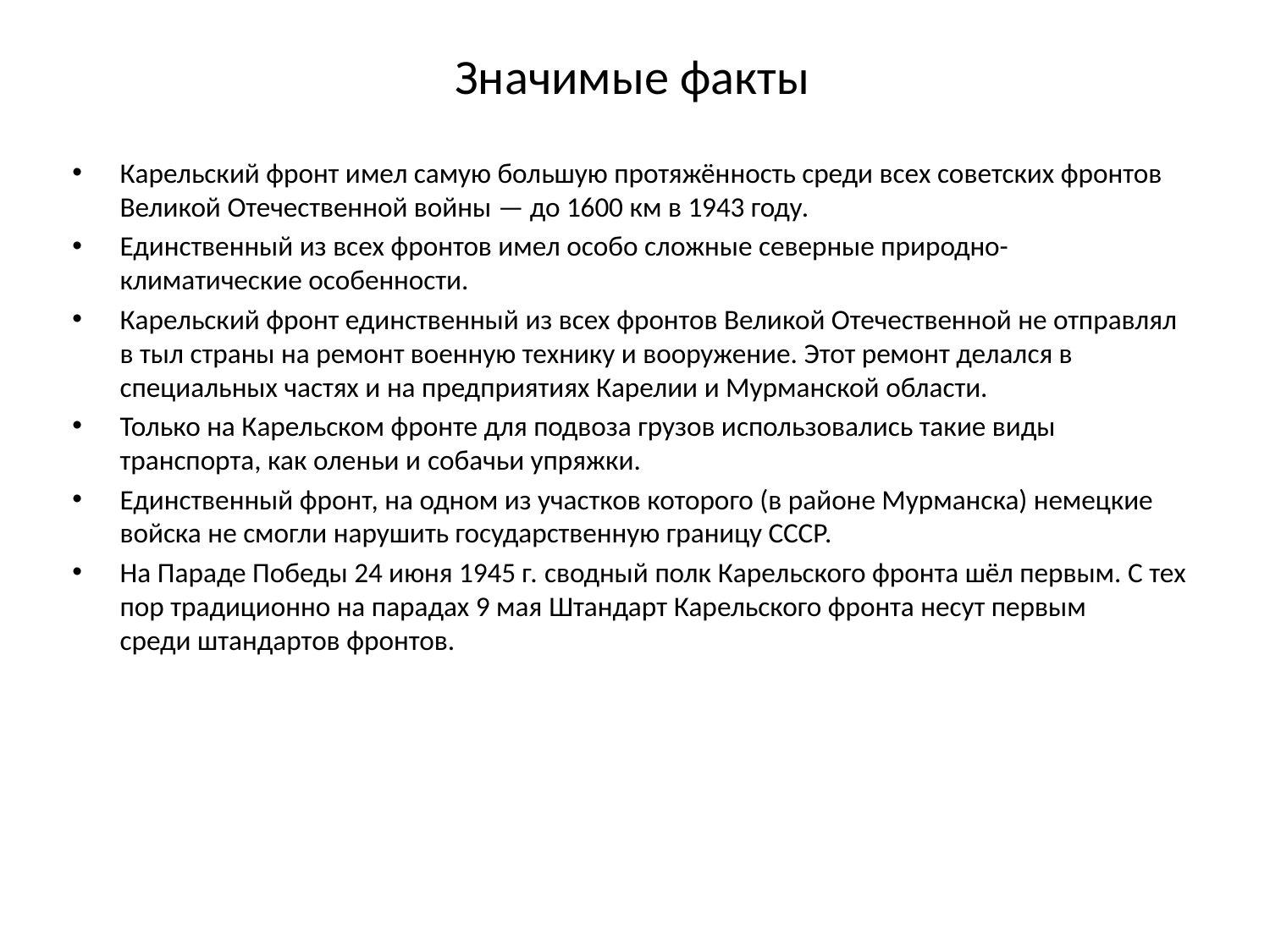

# Значимые факты
Карельский фронт имел самую большую протяжённость среди всех советских фронтов Великой Отечественной войны — до 1600 км в 1943 году.
Единственный из всех фронтов имел особо сложные северные природно-климатические особенности.
Карельский фронт единственный из всех фронтов Великой Отечественной не отправлял в тыл страны на ремонт военную технику и вооружение. Этот ремонт делался в специальных частях и на предприятиях Карелии и Мурманской области.
Только на Карельском фронте для подвоза грузов использовались такие виды транспорта, как оленьи и собачьи упряжки.
Единственный фронт, на одном из участков которого (в районе Мурманска) немецкие войска не смогли нарушить государственную границу СССР.
На Параде Победы 24 июня 1945 г. сводный полк Карельского фронта шёл первым. С тех пор традиционно на парадах 9 мая Штандарт Карельского фронта несут первым среди штандартов фронтов.